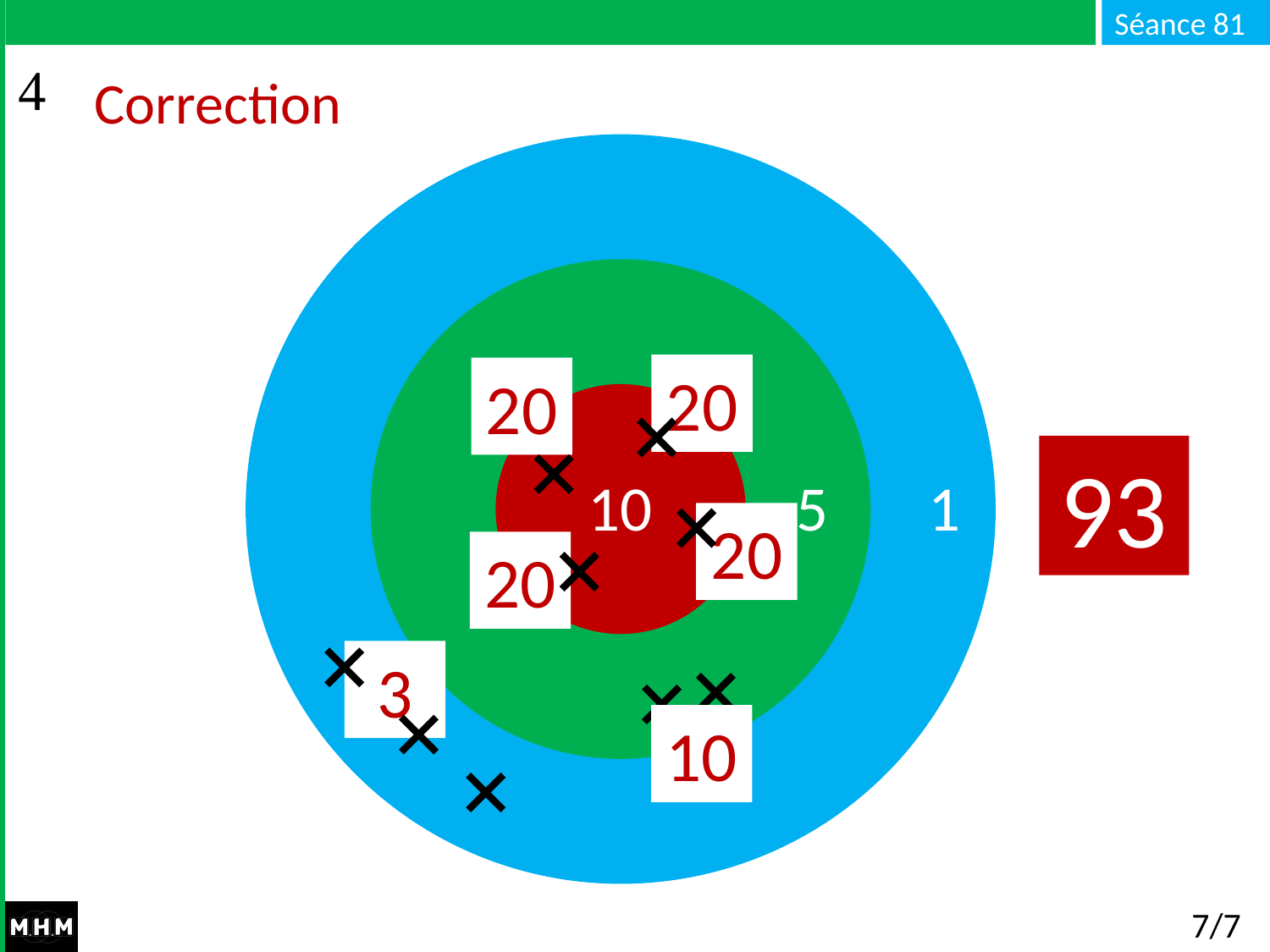

# Correction

20
20

93

10          5       1

20
20

3

10

7/7